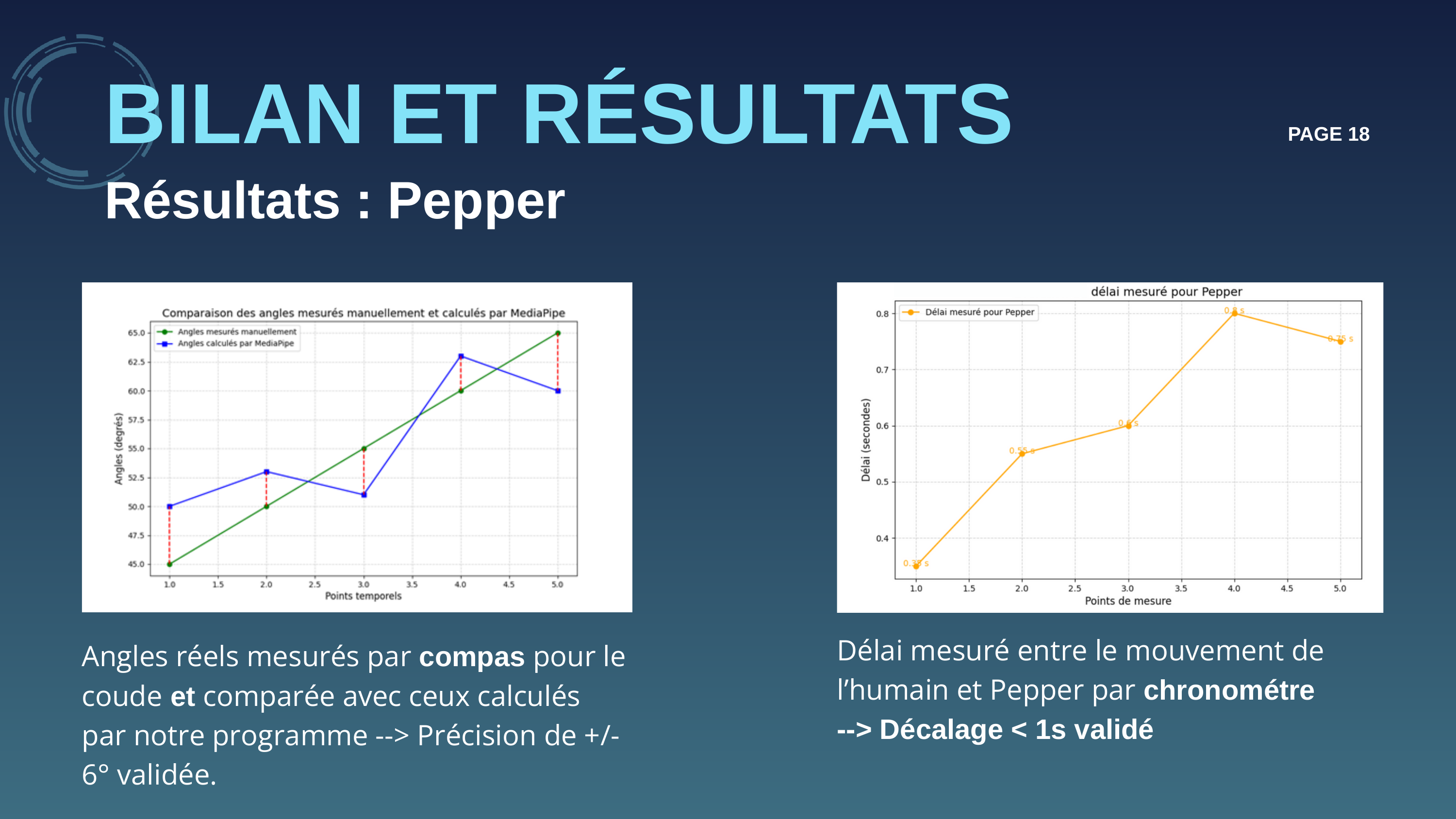

BILAN ET RÉSULTATS
PAGE 18
Résultats : Pepper

Délai mesuré entre le mouvement de l’humain et Pepper par chronométre
--> Décalage < 1s validé
Angles réels mesurés par compas pour le coude et comparée avec ceux calculés par notre programme --> Précision de +/-6° validée.